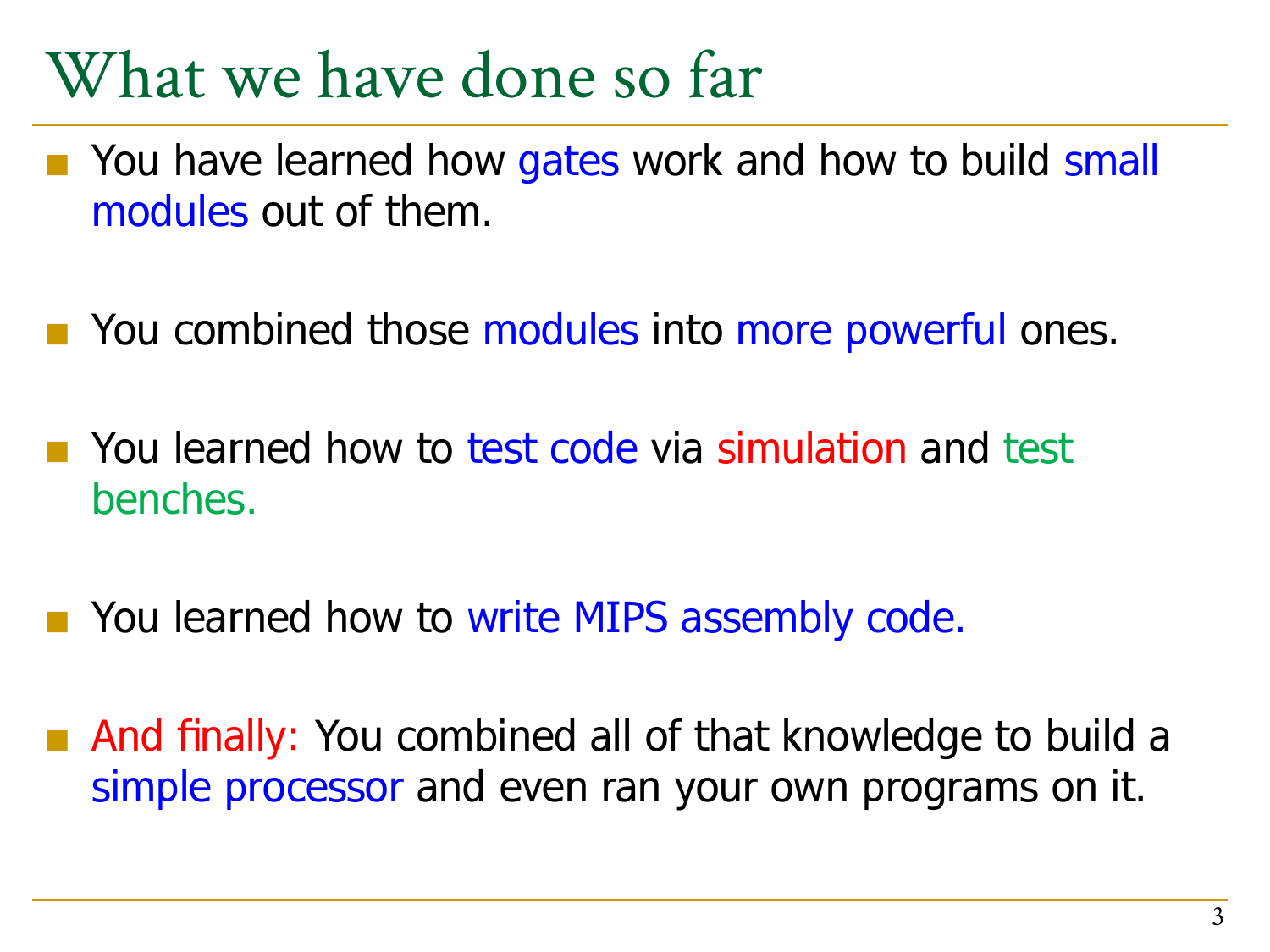

# What we have done so far
You have learned how gates work and how to build small modules out of them.

You combined those modules into more powerful ones.

You learned how to test code via simulation and test benches.

You learned how to write MIPS assembly code.

And finally: You combined all of that knowledge to build a simple processor and even ran your own programs on it.

3